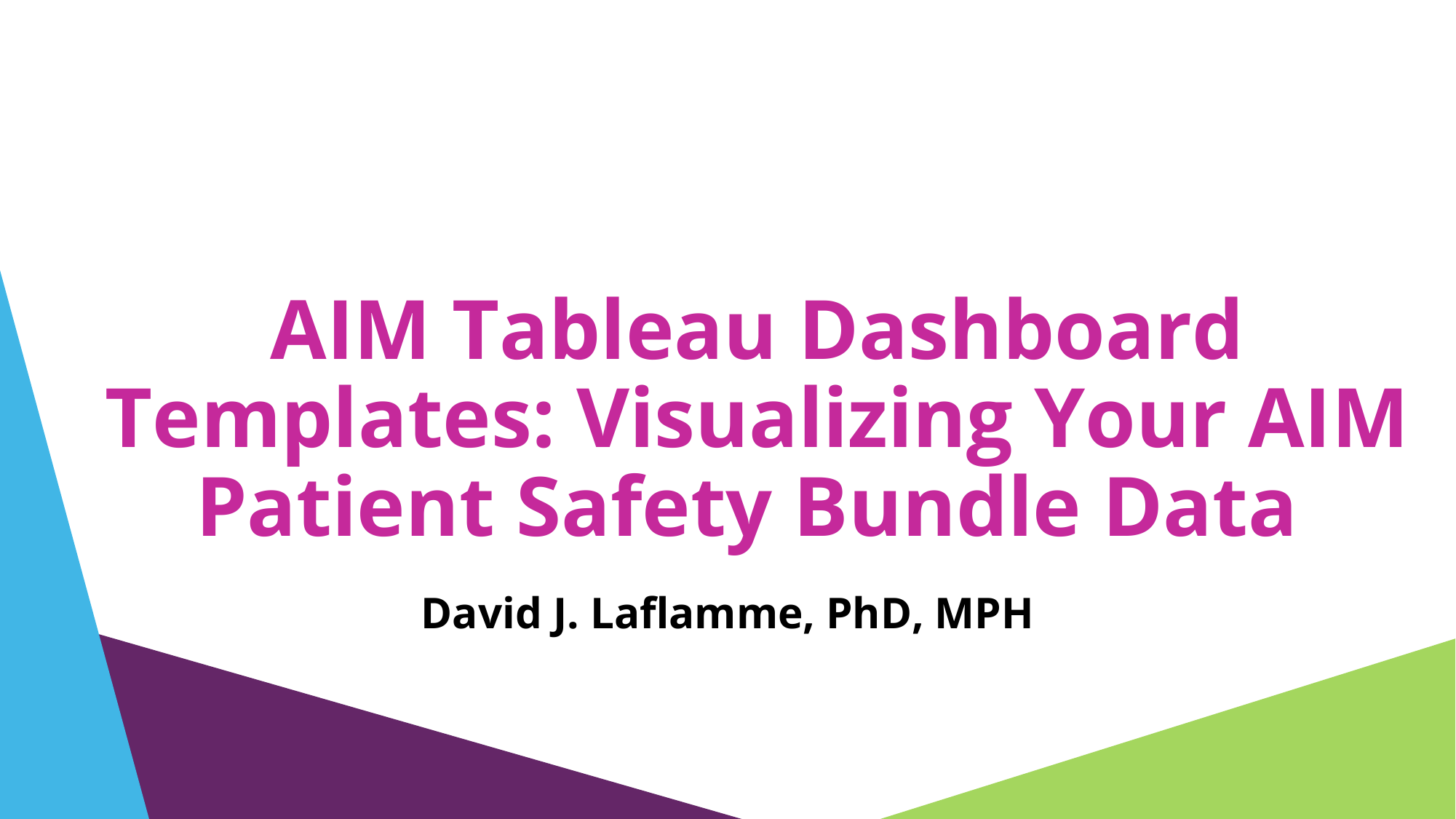

# AIM Tableau Dashboard Templates: Visualizing Your AIM Patient Safety Bundle Data
David J. Laflamme, PhD, MPH